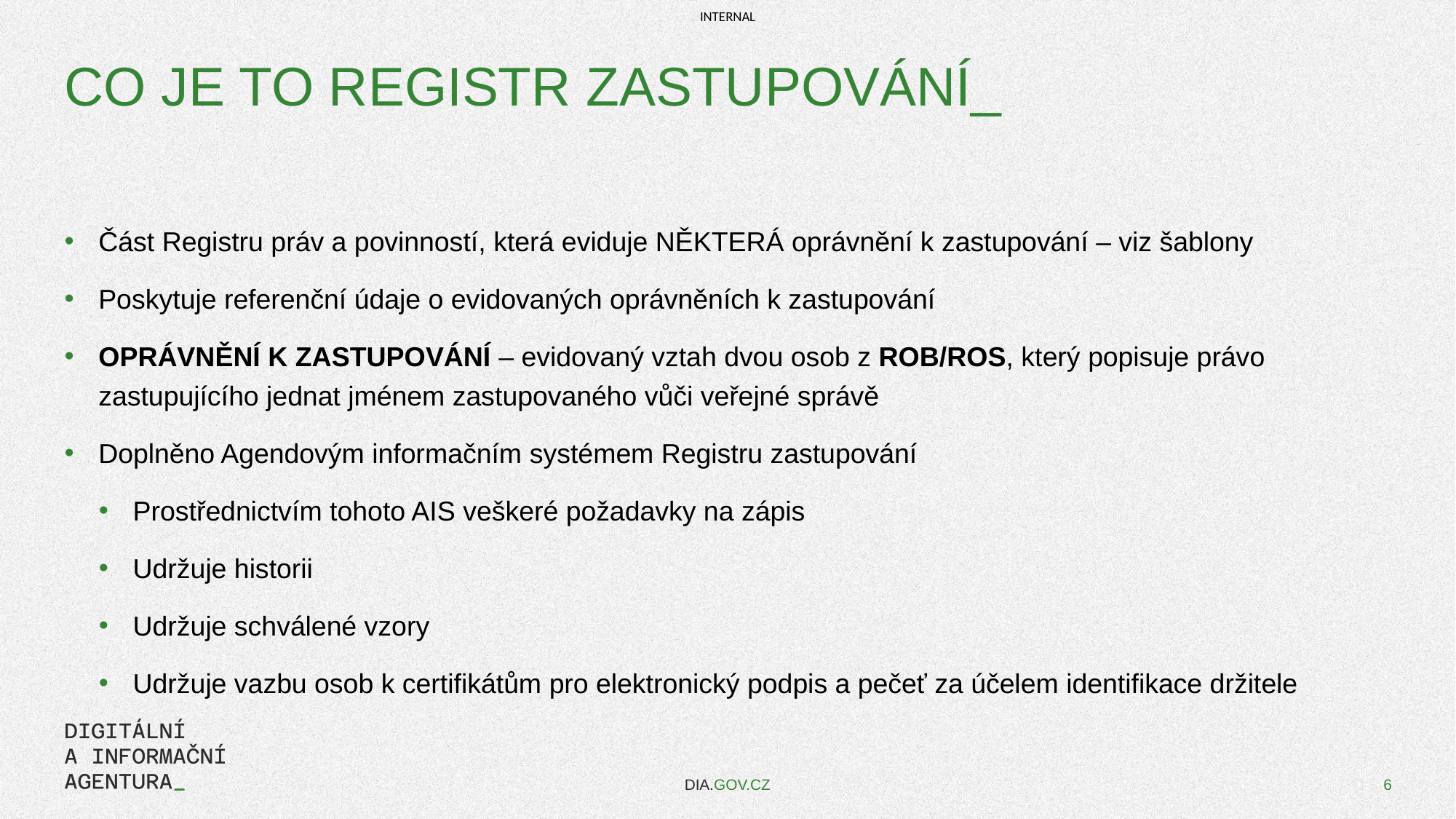

# Co je to registr Zastupování_
Část Registru práv a povinností, která eviduje NĚKTERÁ oprávnění k zastupování – viz šablony
Poskytuje referenční údaje o evidovaných oprávněních k zastupování
OPRÁVNĚNÍ K ZASTUPOVÁNÍ – evidovaný vztah dvou osob z ROB/ROS, který popisuje právo zastupujícího jednat jménem zastupovaného vůči veřejné správě
Doplněno Agendovým informačním systémem Registru zastupování
Prostřednictvím tohoto AIS veškeré požadavky na zápis
Udržuje historii
Udržuje schválené vzory
Udržuje vazbu osob k certifikátům pro elektronický podpis a pečeť za účelem identifikace držitele

DIA.GOV.CZ
6